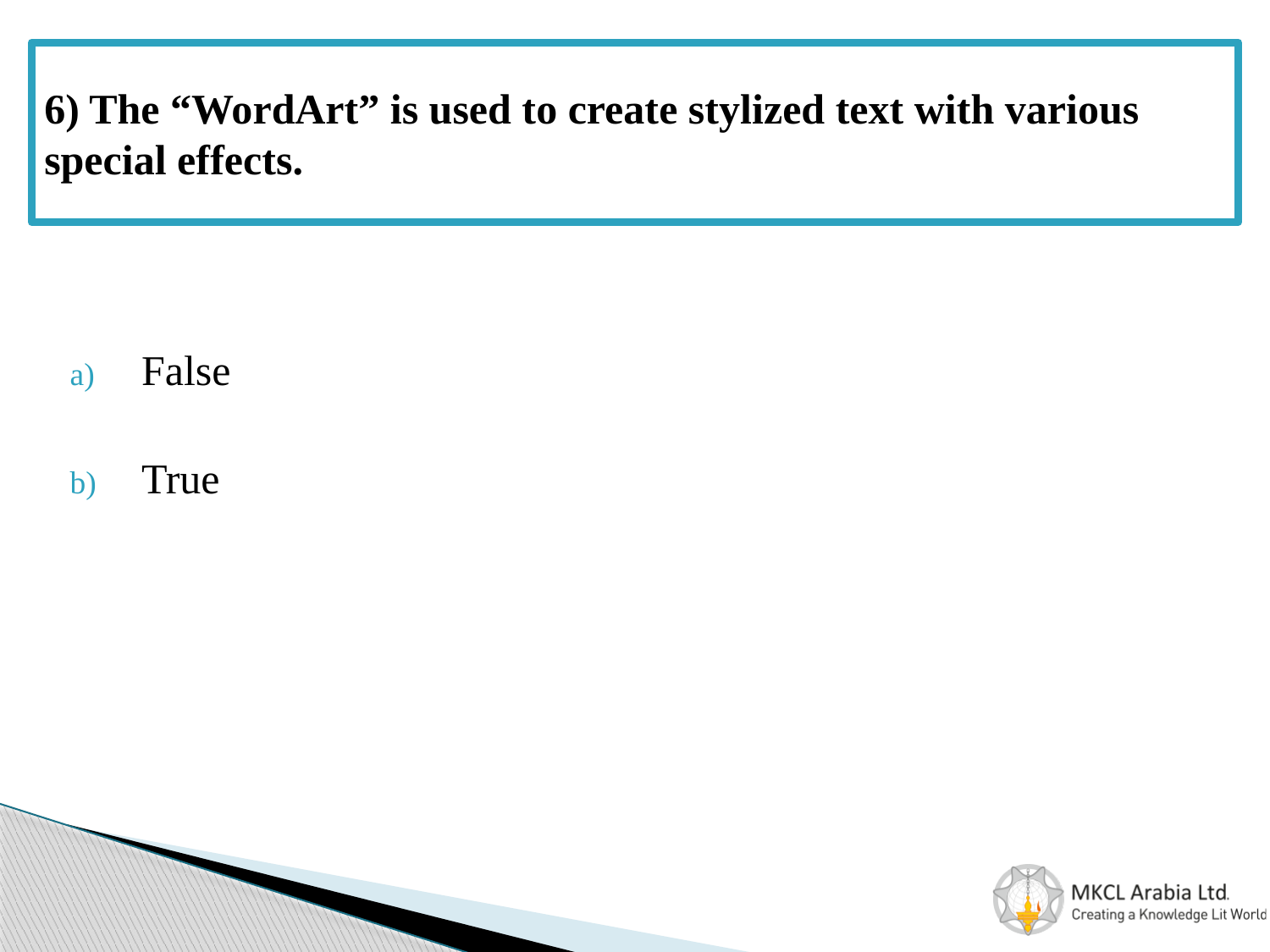

# 6) The “WordArt” is used to create stylized text with various special effects.
False
True